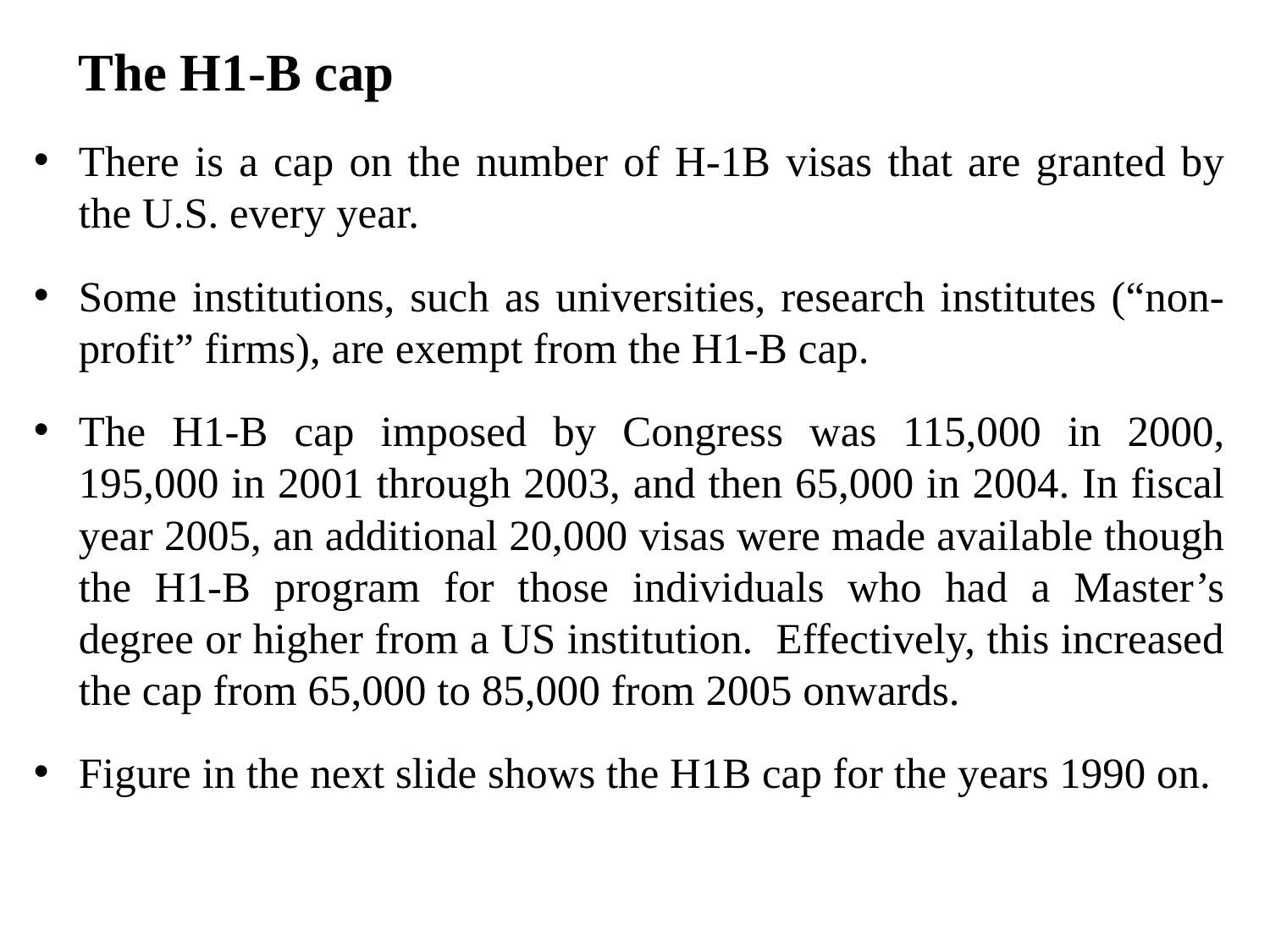

The H1-B cap

There is a cap on the number of H-1B visas that are granted by the U.S. every year.

Some institutions, such as universities, research institutes (“non-profit” firms), are exempt from the H1-B cap.

The H1-B cap imposed by Congress was 115,000 in 2000, 195,000 in 2001 through 2003, and then 65,000 in 2004. In fiscal year 2005, an additional 20,000 visas were made available though the H1-B program for those individuals who had a Master’s degree or higher from a US institution.  Effectively, this increased the cap from 65,000 to 85,000 from 2005 onwards.

Figure in the next slide shows the H1B cap for the years 1990 on.